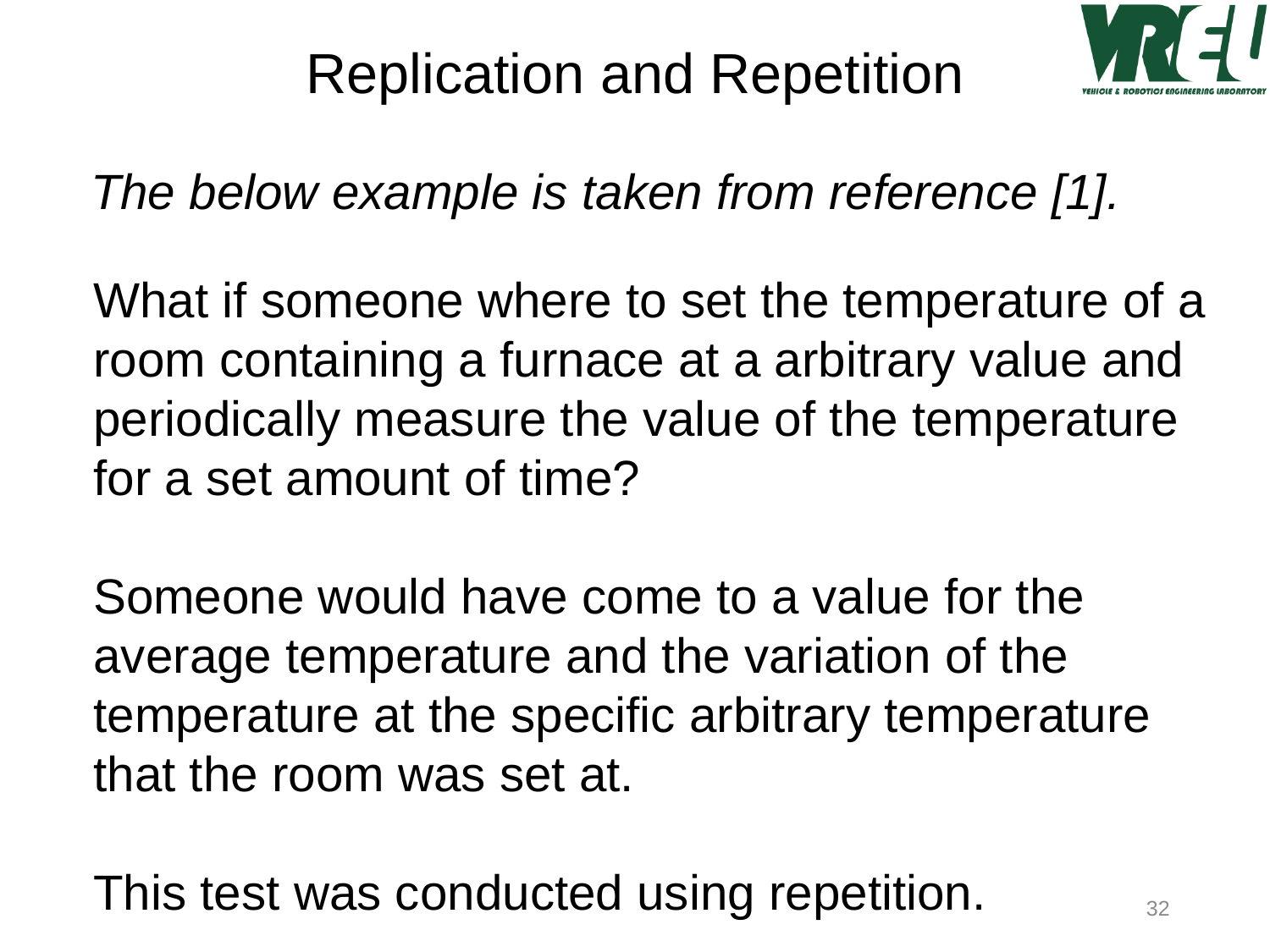

Replication and Repetition
The below example is taken from reference [1].
What if someone where to set the temperature of a room containing a furnace at a arbitrary value and periodically measure the value of the temperature for a set amount of time?

Someone would have come to a value for the average temperature and the variation of the temperature at the specific arbitrary temperature that the room was set at.

This test was conducted using repetition.
32